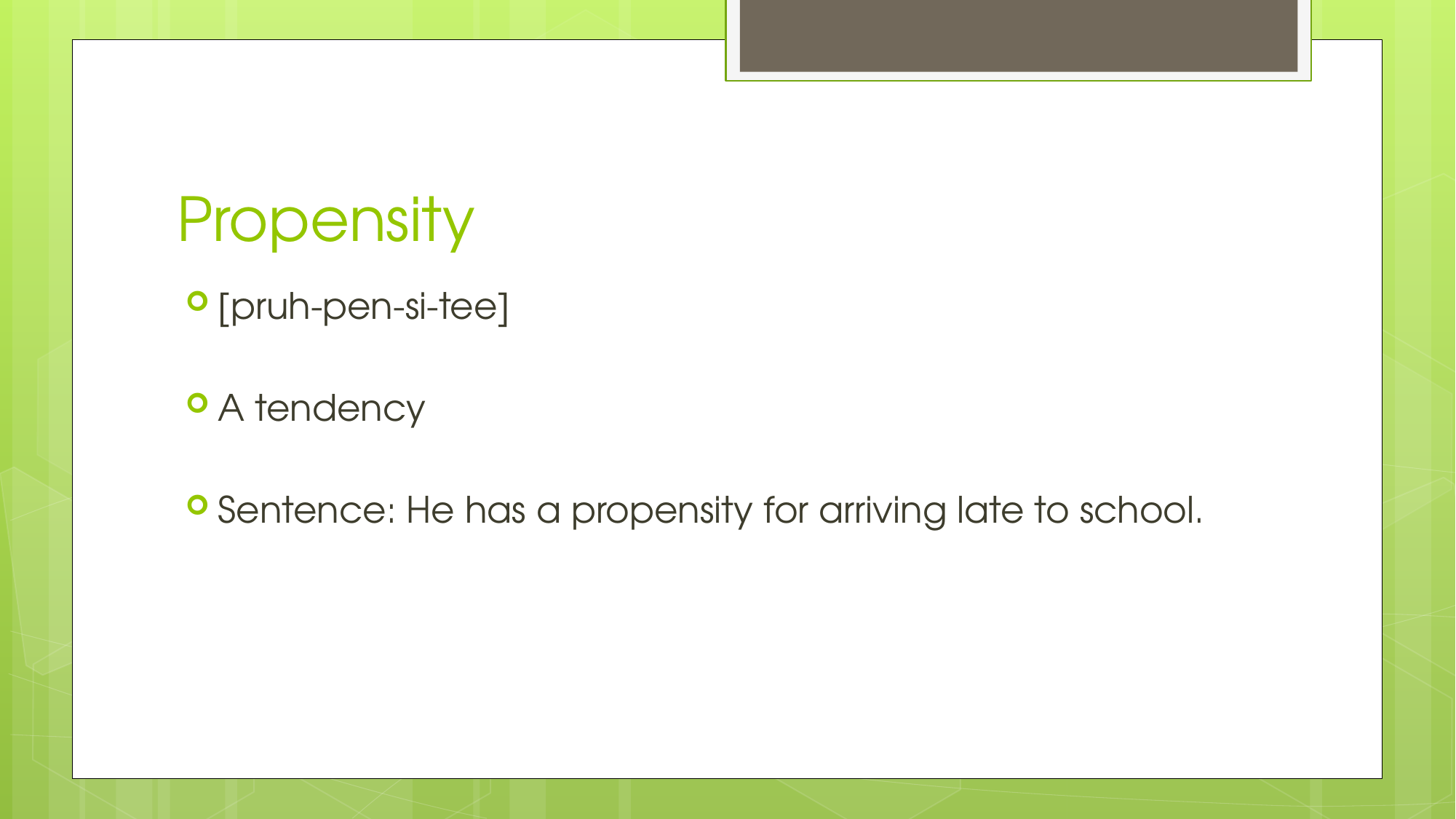

# Propensity
[pruh-pen-si-tee]

A tendency

Sentence: He has a propensity for arriving late to school.